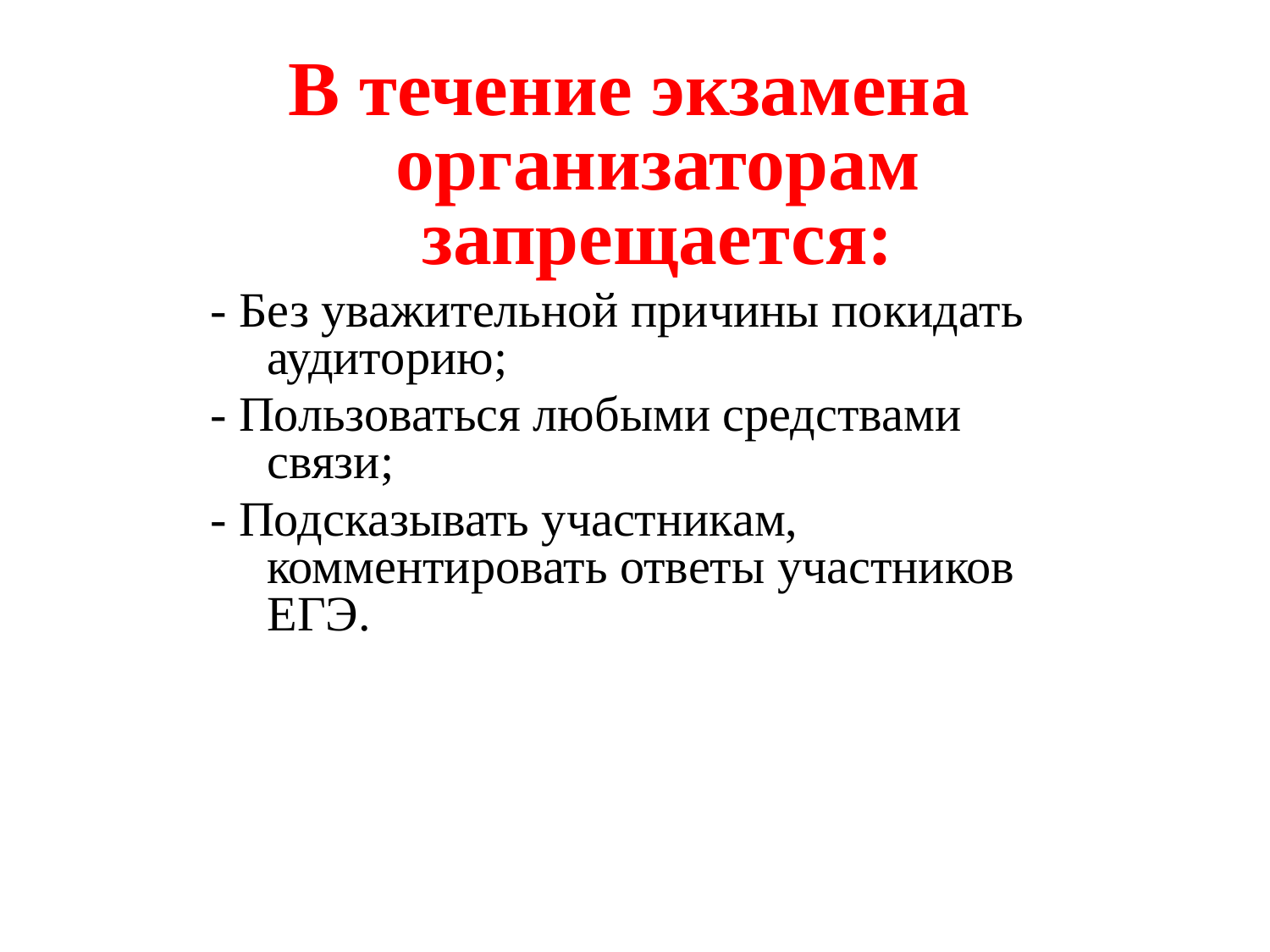

В течение экзамена организаторам запрещается:
- Без уважительной причины покидать аудиторию;
- Пользоваться любыми средствами связи;
- Подсказывать участникам, комментировать ответы участников ЕГЭ.